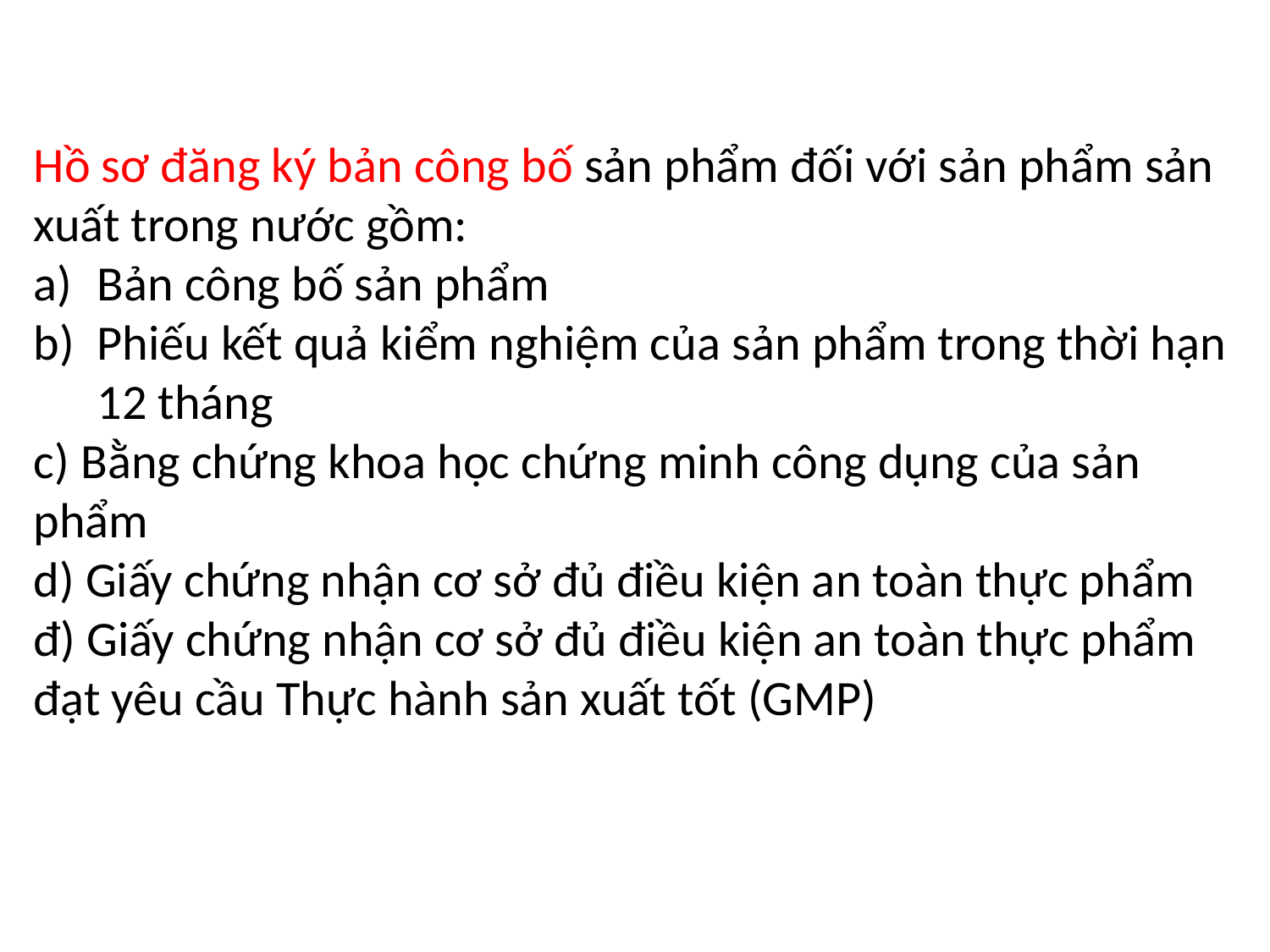

Hồ sơ đăng ký bản công bố sản phẩm đối với sản phẩm sản xuất trong nước gồm:
Bản công bố sản phẩm
Phiếu kết quả kiểm nghiệm của sản phẩm trong thời hạn 12 tháng
c) Bằng chứng khoa học chứng minh công dụng của sản phẩm
d) Giấy chứng nhận cơ sở đủ điều kiện an toàn thực phẩm
đ) Giấy chứng nhận cơ sở đủ điều kiện an toàn thực phẩm đạt yêu cầu Thực hành sản xuất tốt (GMP)